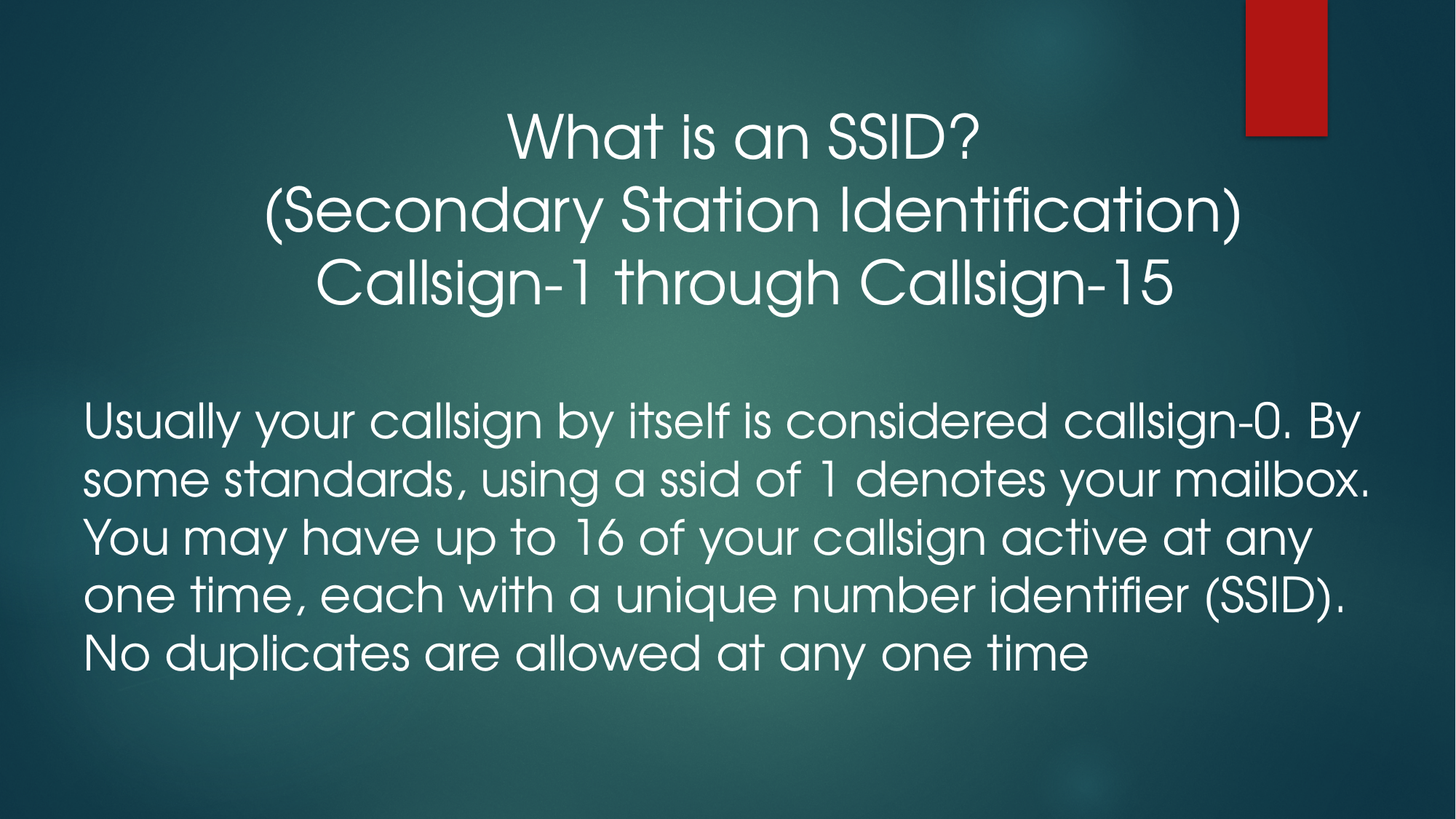

What is an SSID?
 (Secondary Station Identification)
 Callsign-1 through Callsign-15

Usually your callsign by itself is considered callsign-0. By some standards, using a ssid of 1 denotes your mailbox. You may have up to 16 of your callsign active at any one time, each with a unique number identifier (SSID). No duplicates are allowed at any one time